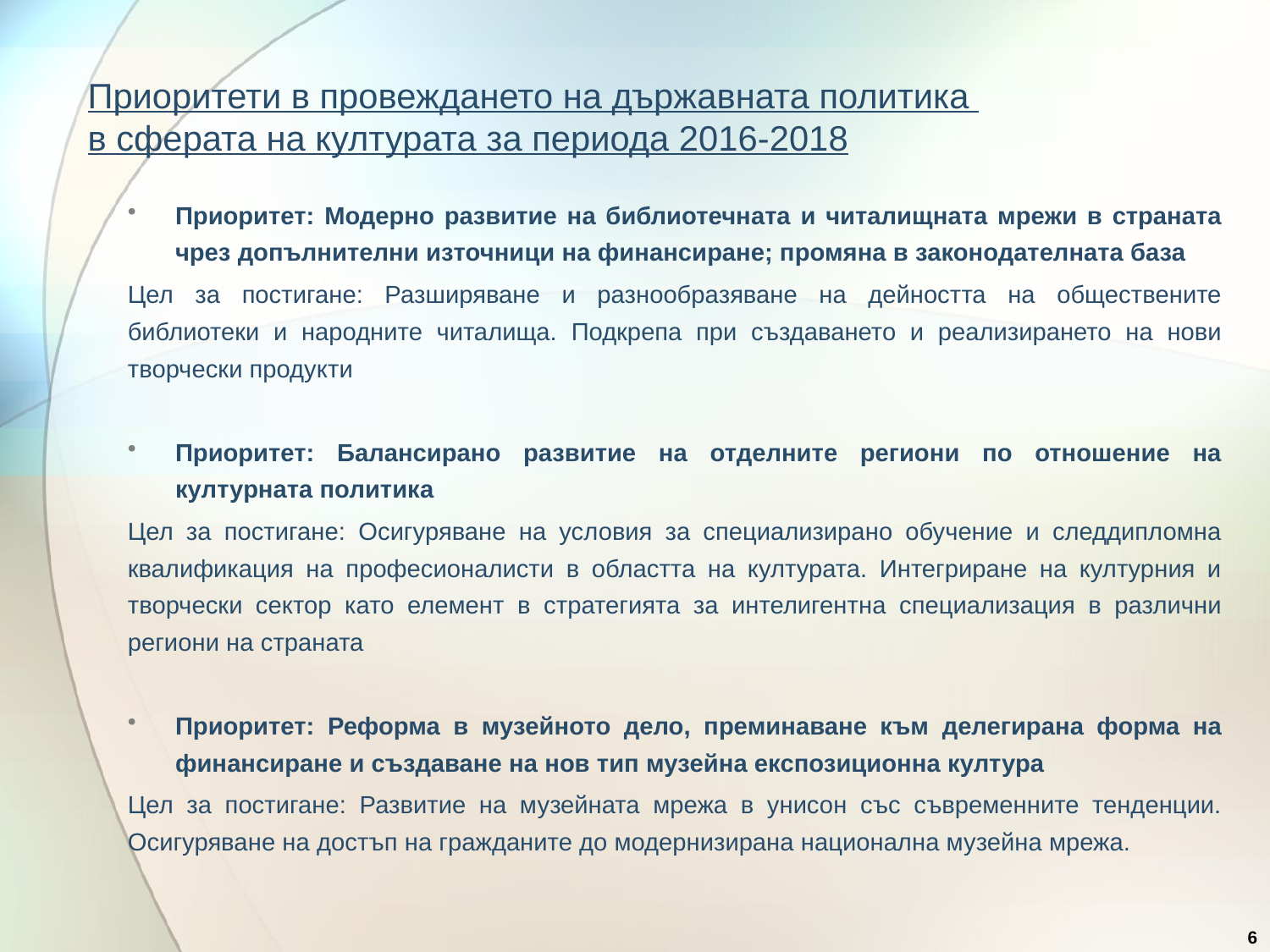

# Приоритети в провеждането на държавната политика в сферата на културата за периода 2016-2018
Приоритет: Модерно развитие на библиотечната и читалищната мрежи в страната чрез допълнителни източници на финансиране; промяна в законодателната база
Цел за постигане: Разширяване и разнообразяване на дейността на обществените библиотеки и народните читалища. Подкрепа при създаването и реализирането на нови творчески продукти

Приоритет: Балансирано развитие на отделните региони по отношение на културната политика
Цел за постигане: Осигуряване на условия за специализирано обучение и следдипломна квалификация на професионалисти в областта на културата. Интегриране на културния и творчески сектор като елемент в стратегията за интелигентна специализация в различни региони на страната

Приоритет: Реформа в музейното дело, преминаване към делегирана форма на финансиране и създаване на нов тип музейна експозиционна култура
Цел за постигане: Развитие на музейната мрежа в унисон със съвременните тенденции. Осигуряване на достъп на гражданите до модернизирана национална музейна мрежа.

6